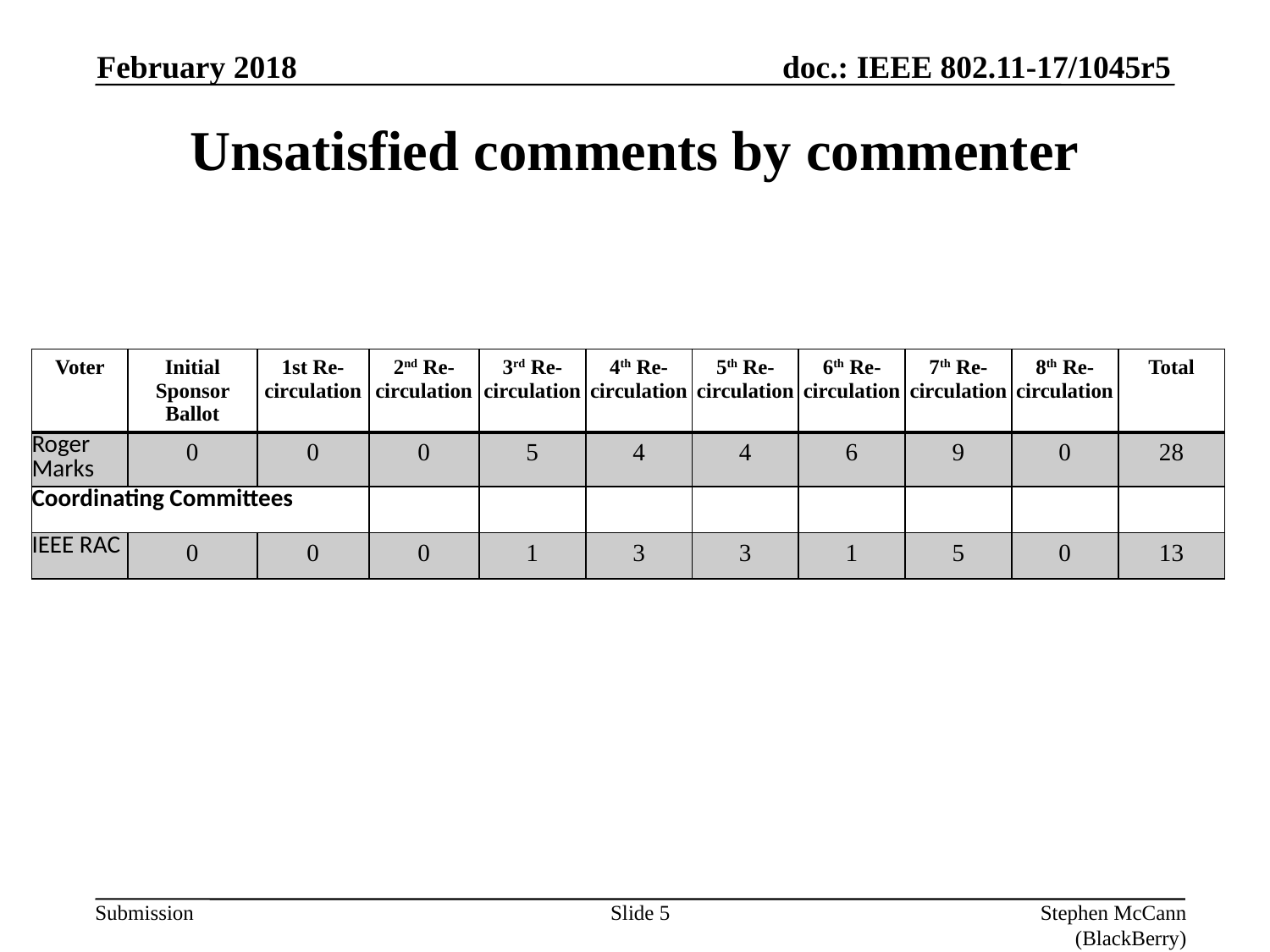

February 2018
# Unsatisfied comments by commenter
| Voter | Initial Sponsor Ballot | 1st Re-circulation | 2nd Re-circulation | 3rd Re-circulation | 4th Re-circulation | 5th Re-circulation | 6th Re-circulation | 7th Re-circulation | 8th Re-circulation | Total |
| --- | --- | --- | --- | --- | --- | --- | --- | --- | --- | --- |
| Roger Marks | 0 | 0 | 0 | 5 | 4 | 4 | 6 | 9 | 0 | 28 |
| Coordinating Committees |  |  |  |  |  |  |  |  |  |  |
| IEEE RAC | 0 | 0 | 0 | 1 | 3 | 3 | 1 | 5 | 0 | 13 |
Slide 5
Stephen McCann (BlackBerry)